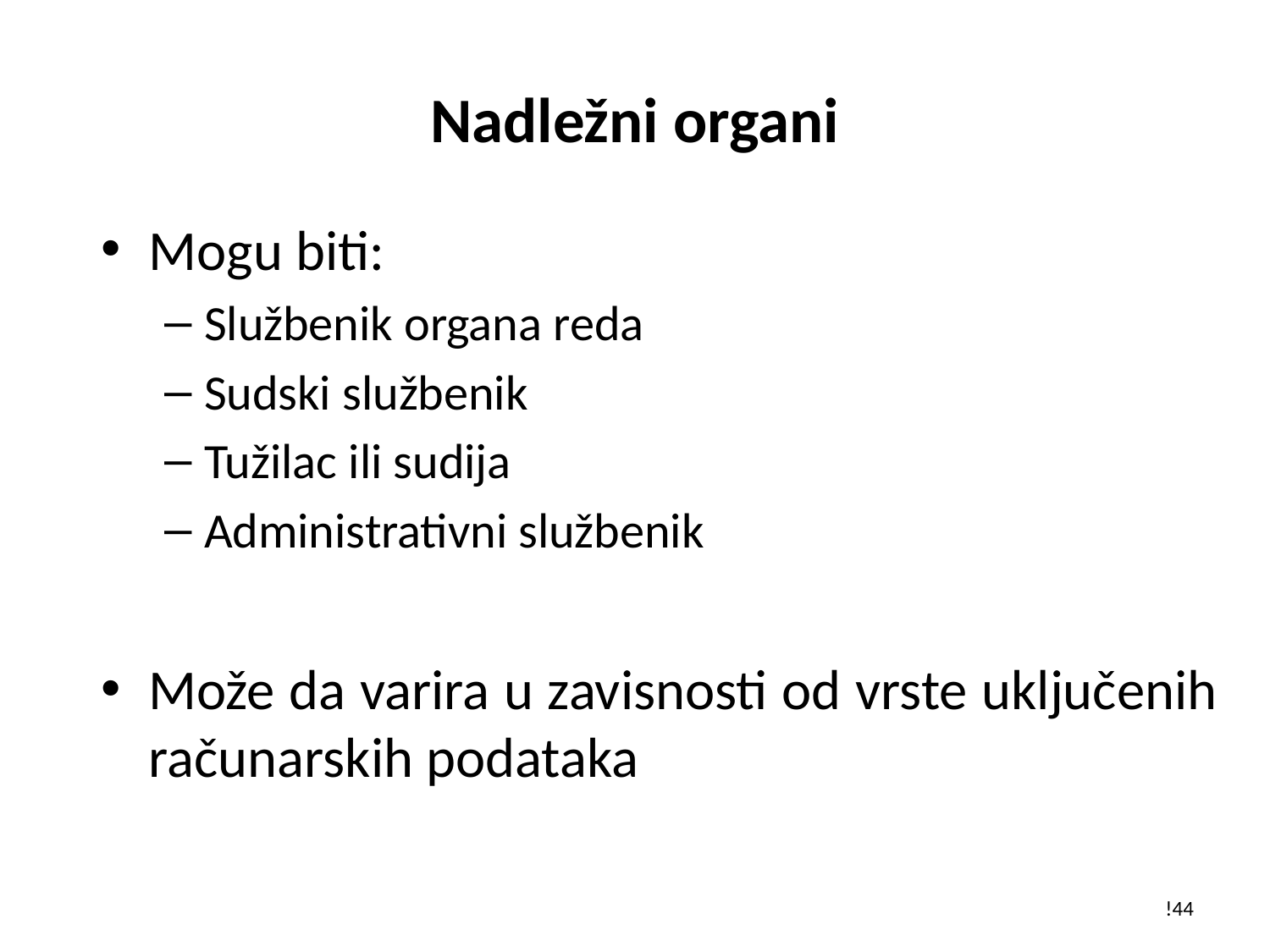

# Nadležni organi
Mogu biti:
Službenik organa reda
Sudski službenik
Tužilac ili sudija
Administrativni službenik

Može da varira u zavisnosti od vrste uključenih računarskih podataka
!44